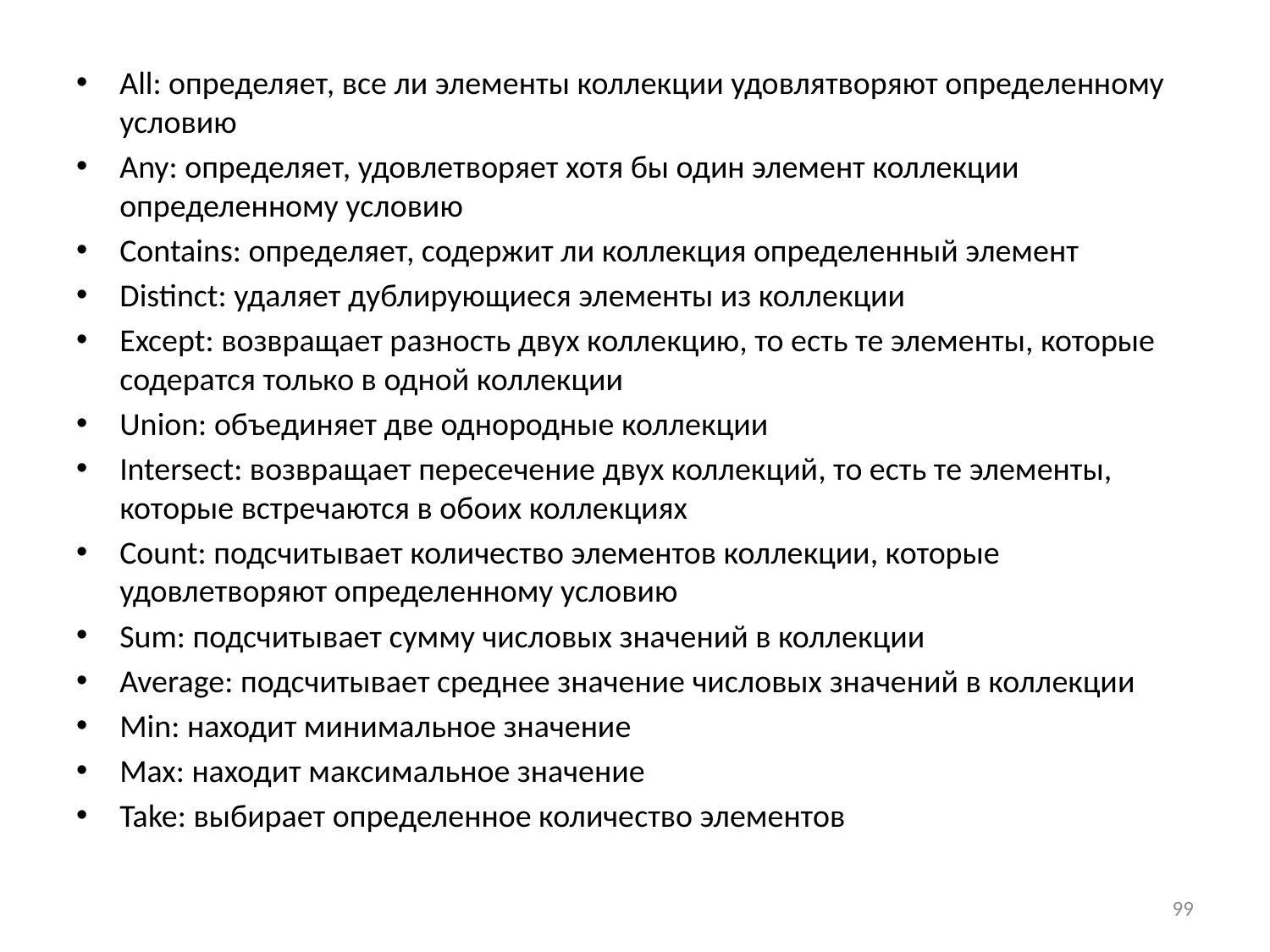

All: определяет, все ли элементы коллекции удовлятворяют определенному условию
Any: определяет, удовлетворяет хотя бы один элемент коллекции определенному условию
Contains: определяет, содержит ли коллекция определенный элемент
Distinct: удаляет дублирующиеся элементы из коллекции
Except: возвращает разность двух коллекцию, то есть те элементы, которые содератся только в одной коллекции
Union: объединяет две однородные коллекции
Intersect: возвращает пересечение двух коллекций, то есть те элементы, которые встречаются в обоих коллекциях
Count: подсчитывает количество элементов коллекции, которые удовлетворяют определенному условию
Sum: подсчитывает сумму числовых значений в коллекции
Average: подсчитывает cреднее значение числовых значений в коллекции
Min: находит минимальное значение
Max: находит максимальное значение
Take: выбирает определенное количество элементов

99